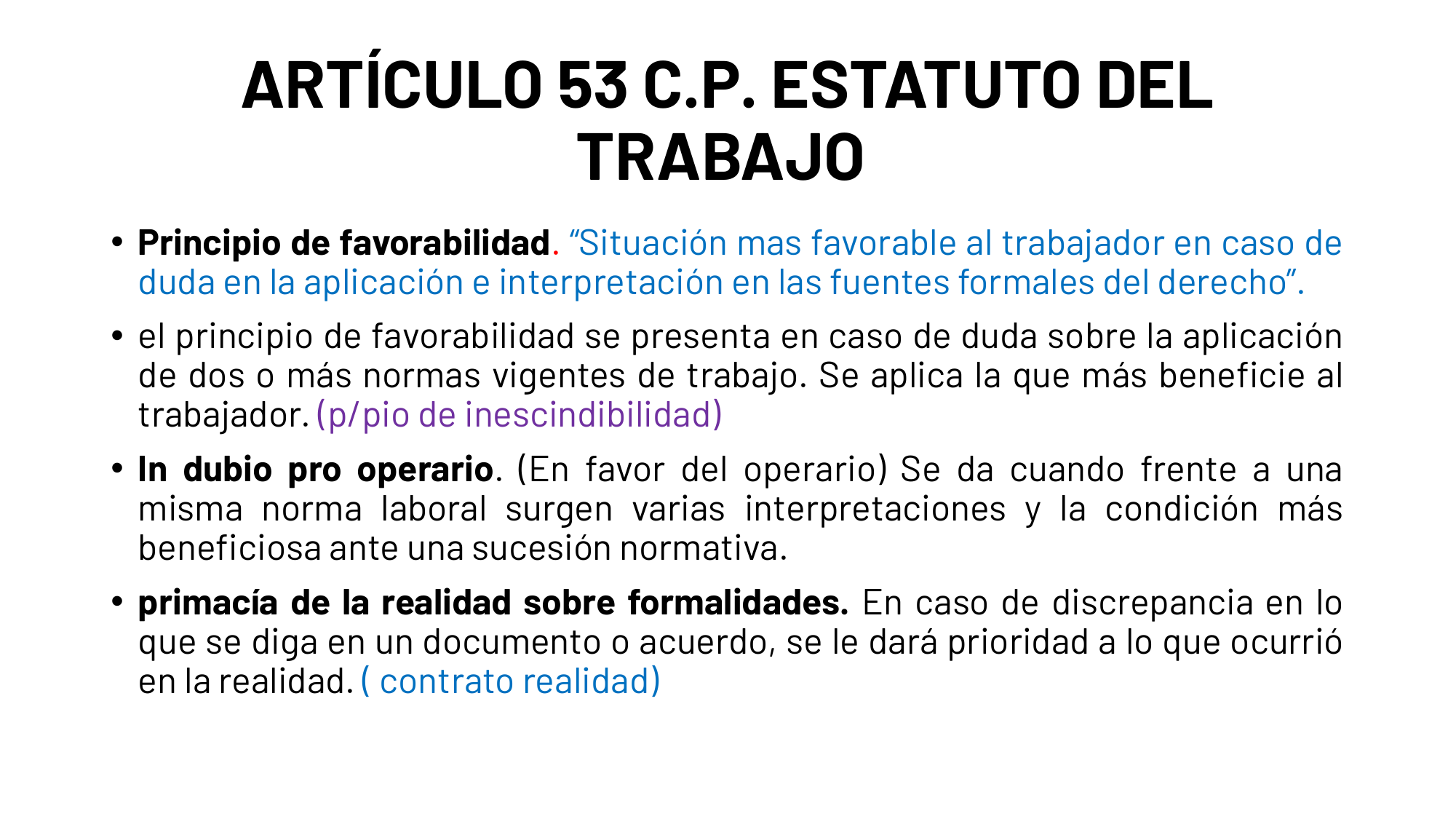

# ARTÍCULO 53 C.P. ESTATUTO DEL TRABAJO
Principio de favorabilidad. “Situación mas favorable al trabajador en caso de duda en la aplicación e interpretación en las fuentes formales del derecho”.
el principio de favorabilidad se presenta en caso de duda sobre la aplicación de dos o más normas vigentes de trabajo. Se aplica la que más beneficie al trabajador. (p/pio de inescindibilidad)
In dubio pro operario. (En favor del operario) Se da cuando frente a una misma norma laboral surgen varias interpretaciones y la condición más beneficiosa ante una sucesión normativa.
primacía de la realidad sobre formalidades. En caso de discrepancia en lo que se diga en un documento o acuerdo, se le dará prioridad a lo que ocurrió en la realidad. ( contrato realidad)